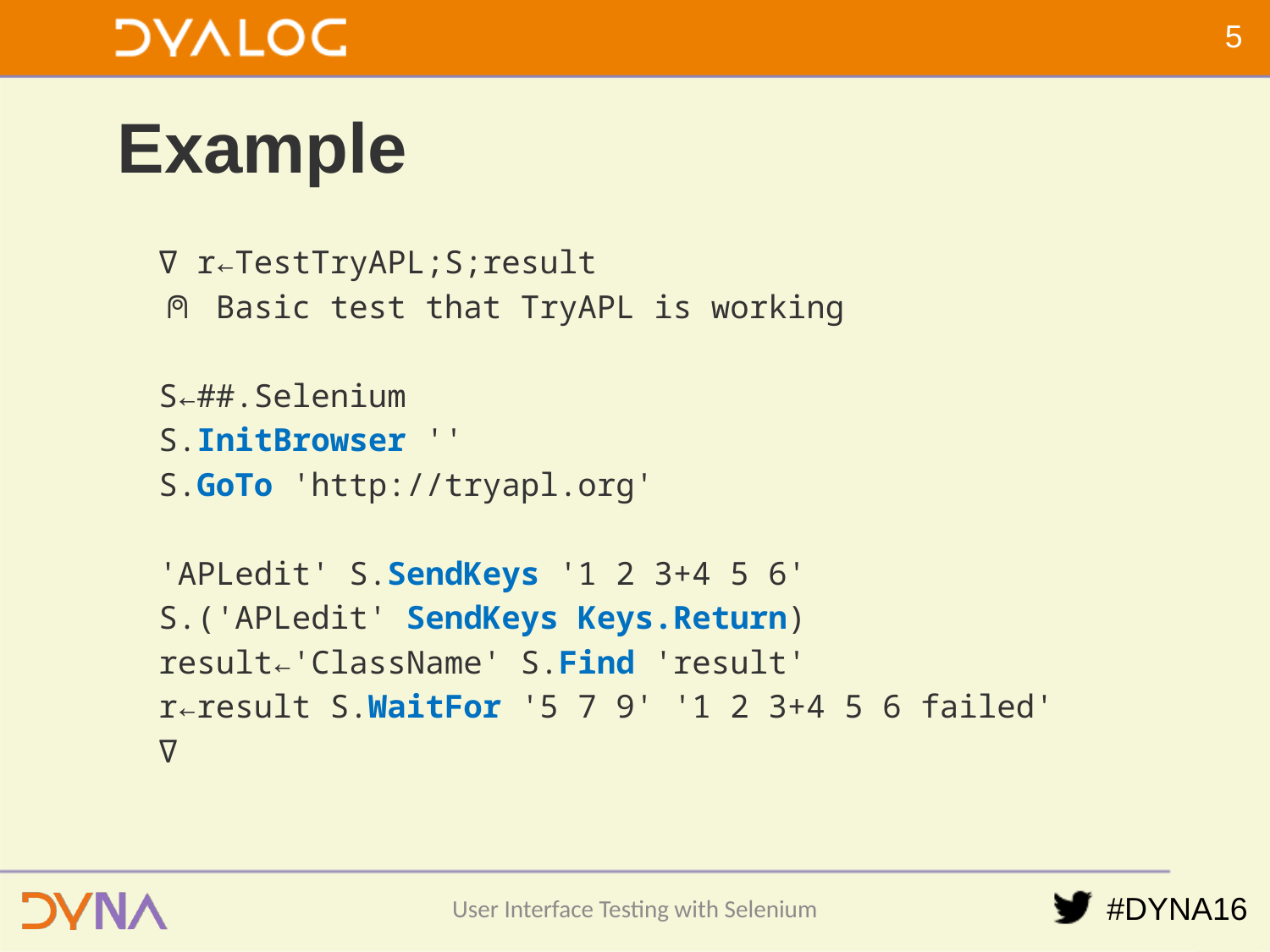

5
# Example
 ∇ r←TestTryAPL;S;result
 ⍝ Basic test that TryAPL is working

 S←##.Selenium
 S.InitBrowser ''
 S.GoTo 'http://tryapl.org'

 'APLedit' S.SendKeys '1 2 3+4 5 6'
 S.('APLedit' SendKeys Keys.Return)
 result←'ClassName' S.Find 'result'
 r←result S.WaitFor '5 7 9' '1 2 3+4 5 6 failed'
 ∇
User Interface Testing with Selenium